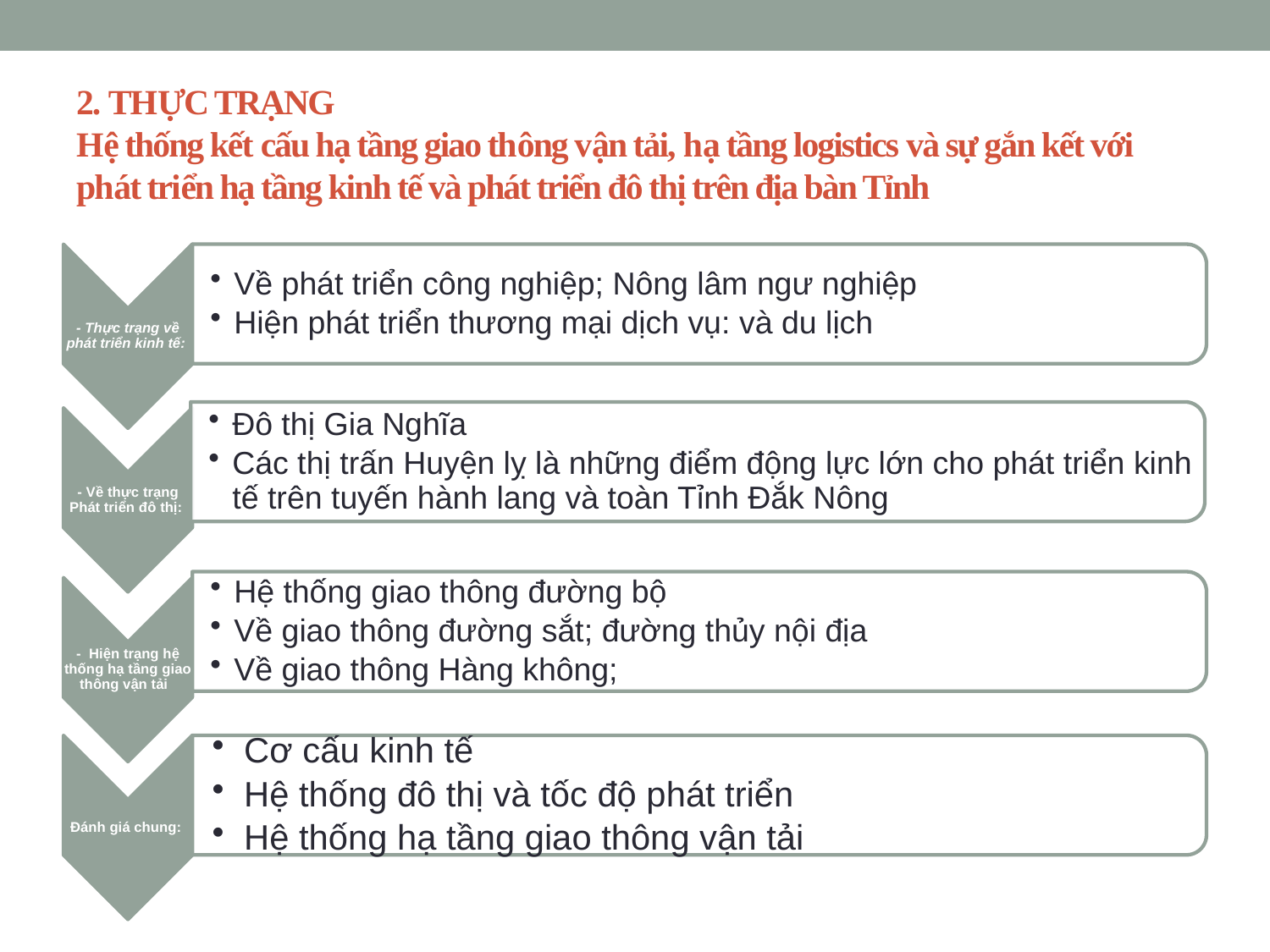

# 2. THỰC TRẠNG Hệ thống kết cấu hạ tầng giao thông vận tải, hạ tầng logistics và sự gắn kết với phát triển hạ tầng kinh tế và phát triển đô thị trên địa bàn Tỉnh
- Thực trạng về phát triển kinh tế:
Về phát triển công nghiệp; Nông lâm ngư nghiệp
Hiện phát triển thương mại dịch vụ: và du lịch
- Về thực trạng Phát triển đô thị:
Đô thị Gia Nghĩa
Các thị trấn Huyện lỵ là những điểm động lực lớn cho phát triển kinh tế trên tuyến hành lang và toàn Tỉnh Đắk Nông
-  Hiện trạng hệ thống hạ tầng giao thông vận tải
Hệ thống giao thông đường bộ
Về giao thông đường sắt; đường thủy nội địa
Về giao thông Hàng không;
Đánh giá chung:
Cơ cấu kinh tế
Hệ thống đô thị và tốc độ phát triển
Hệ thống hạ tầng giao thông vận tải